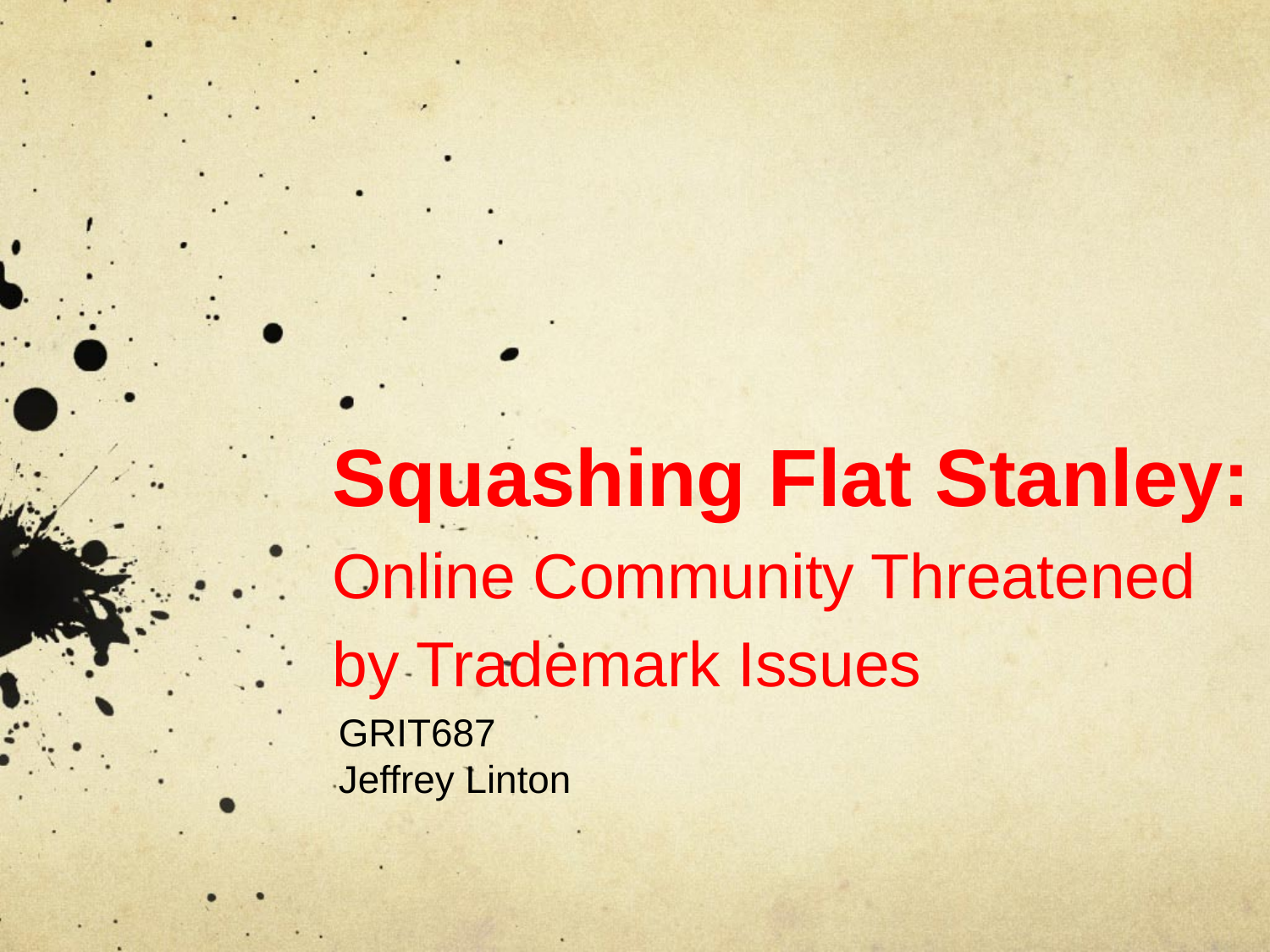

# Squashing Flat Stanley: Online Community Threatened by Trademark Issues
GRIT687
Jeffrey Linton